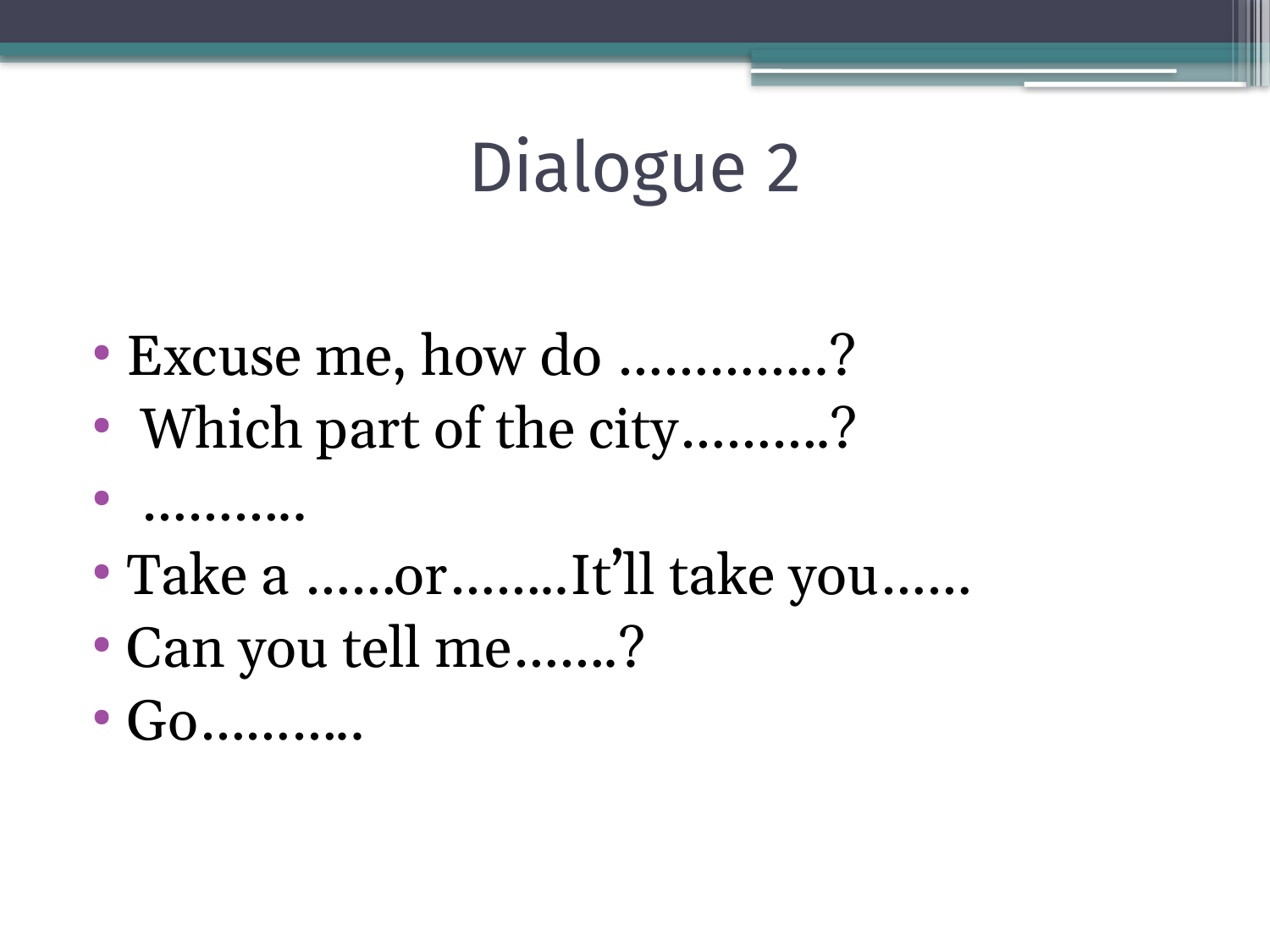

# Dialogue 2
Excuse me, how do …………..?
 Which part of the city……….?
 ………..
Take a ……or……..It’ll take you……
Can you tell me…….?
Go………..